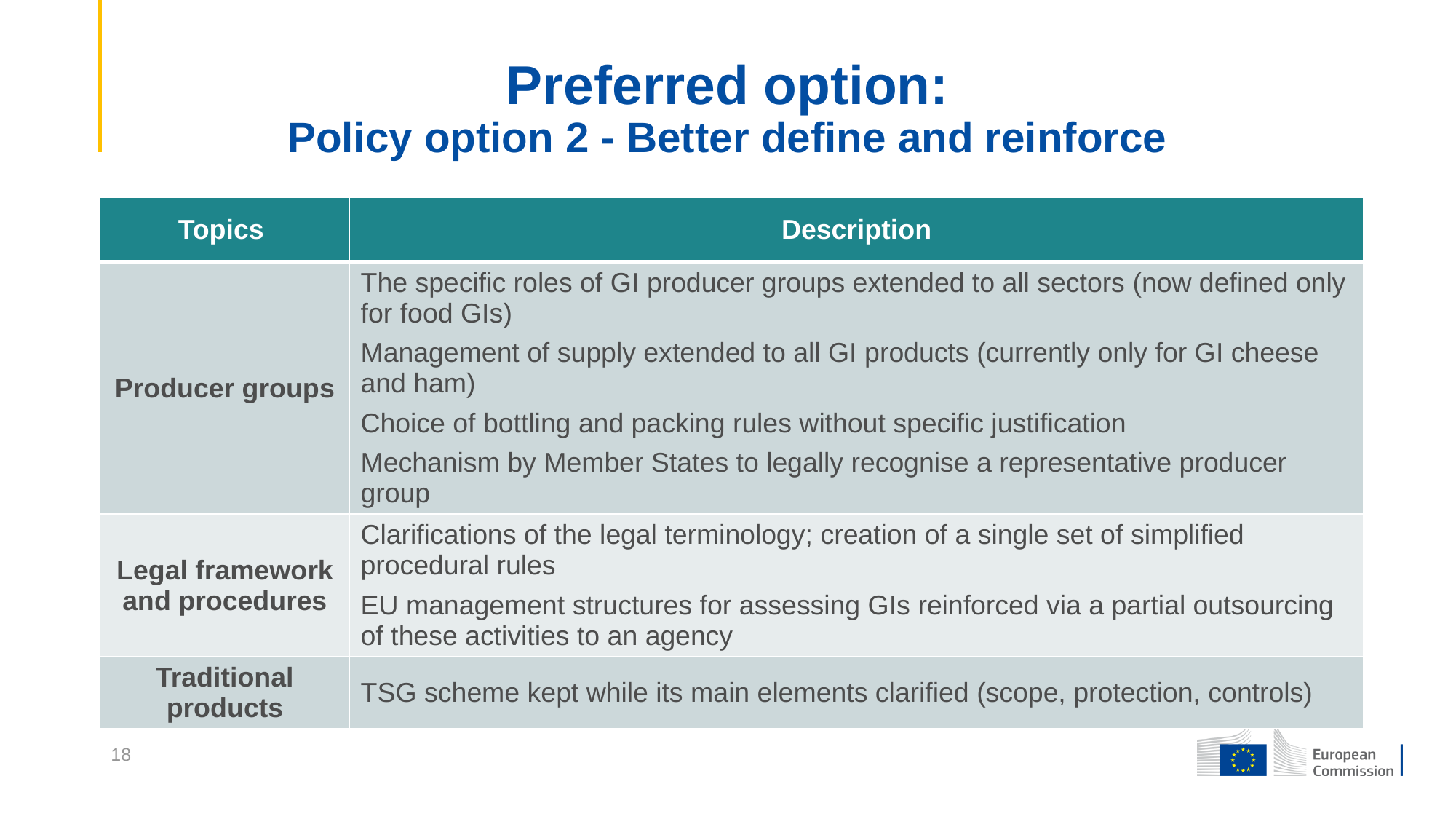

Preferred option:
Policy option 2 - Better define and reinforce
| Topics | Description |
| --- | --- |
| Producer groups | The specific roles of GI producer groups extended to all sectors (now defined only for food GIs) Management of supply extended to all GI products (currently only for GI cheese and ham) Choice of bottling and packing rules without specific justification Mechanism by Member States to legally recognise a representative producer group |
| Legal framework and procedures | Clarifications of the legal terminology; creation of a single set of simplified procedural rules EU management structures for assessing GIs reinforced via a partial outsourcing of these activities to an agency |
| Traditional products | TSG scheme kept while its main elements clarified (scope, protection, controls) |
Cross cutting (for all options): Information, guidelines, digitalisation.
18